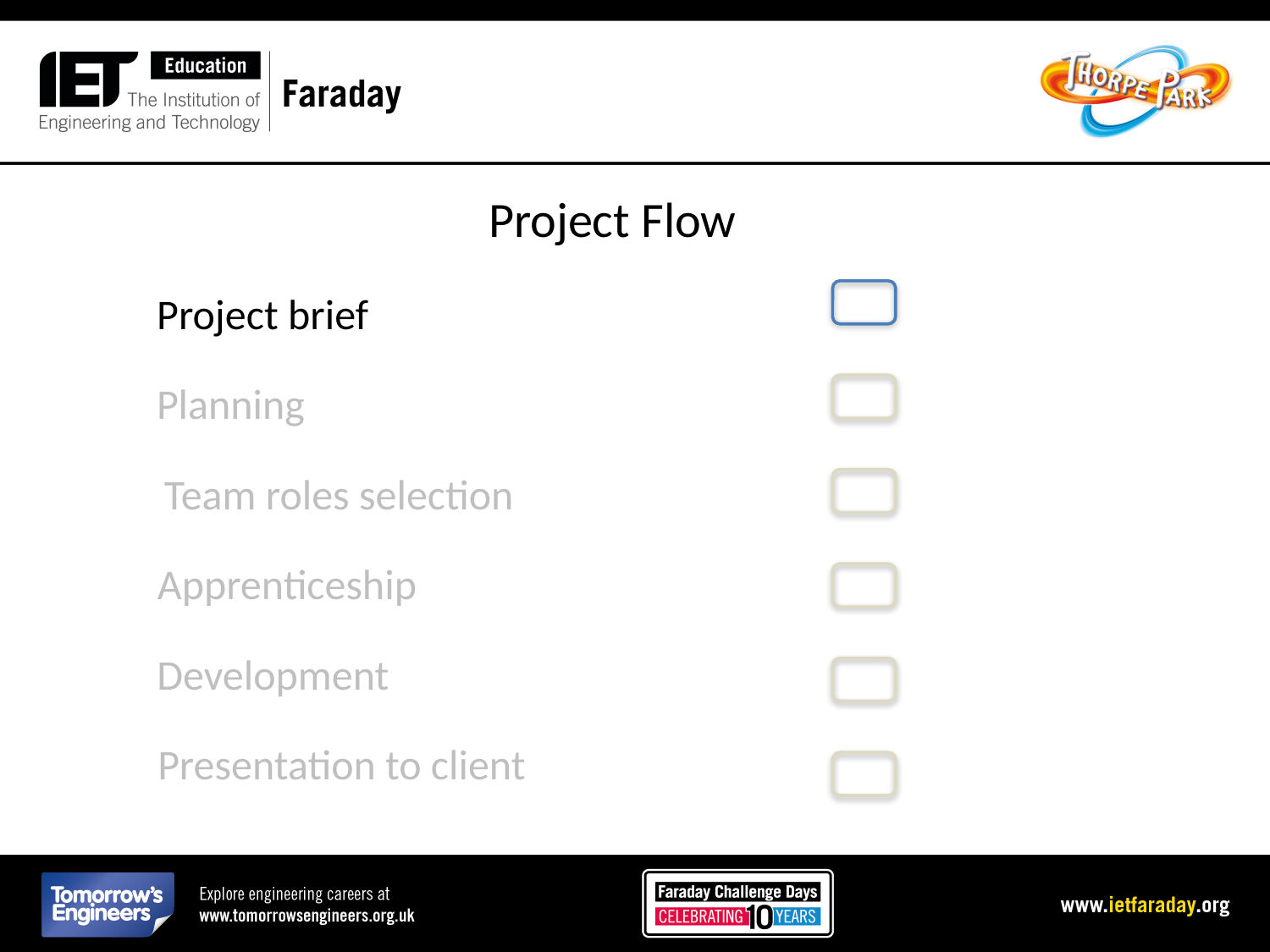

# Project Flow
Project brief

Planning

Team roles selection

Apprenticeship

Development

Presentation to client